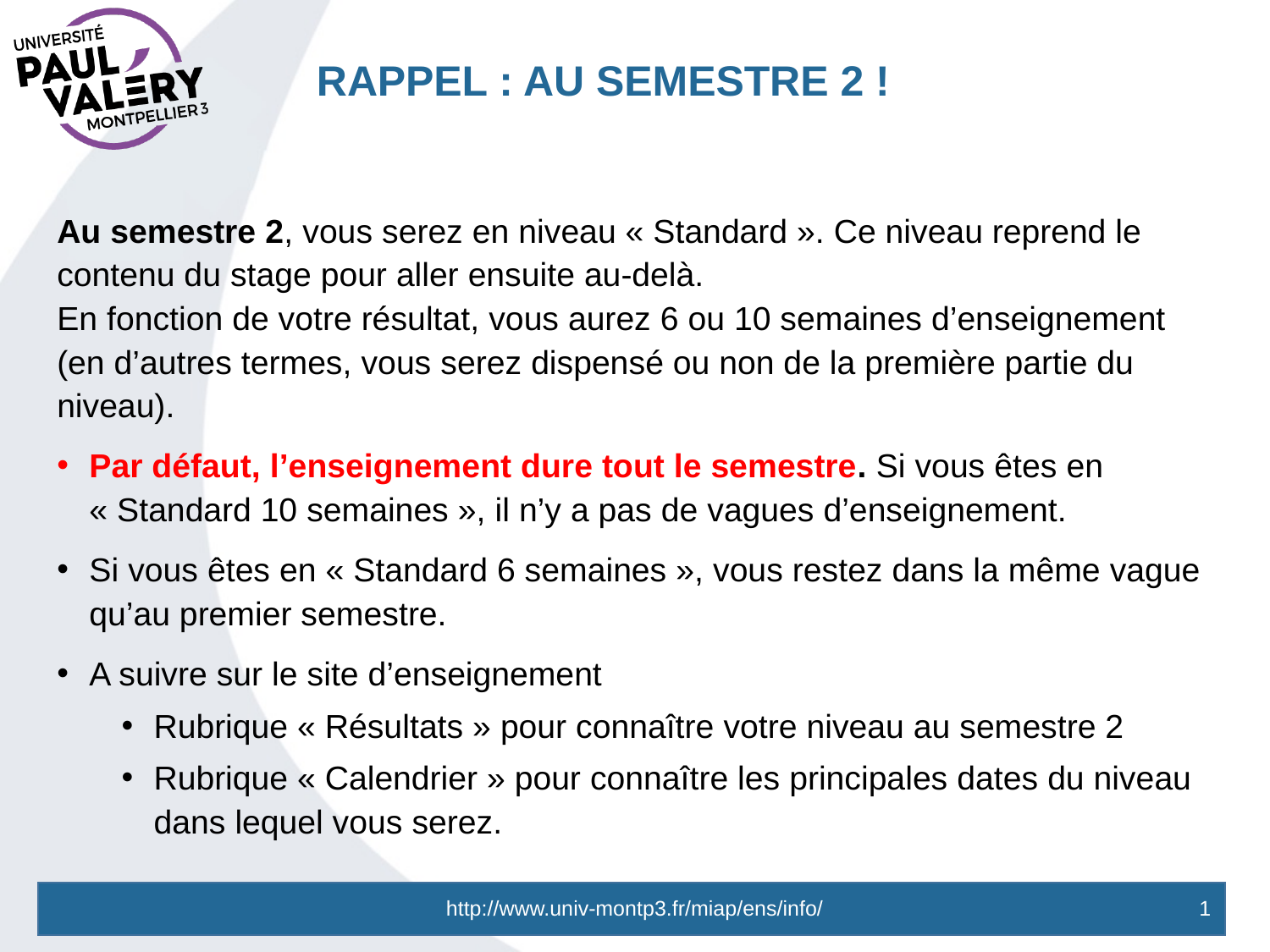

# Rappel : au semestre 2 !
Au semestre 2, vous serez en niveau « Standard ». Ce niveau reprend le contenu du stage pour aller ensuite au-delà.
En fonction de votre résultat, vous aurez 6 ou 10 semaines d’enseignement (en d’autres termes, vous serez dispensé ou non de la première partie du niveau).
Par défaut, l’enseignement dure tout le semestre. Si vous êtes en « Standard 10 semaines », il n’y a pas de vagues d’enseignement.
Si vous êtes en « Standard 6 semaines », vous restez dans la même vague qu’au premier semestre.
A suivre sur le site d’enseignement
Rubrique « Résultats » pour connaître votre niveau au semestre 2
Rubrique « Calendrier » pour connaître les principales dates du niveau dans lequel vous serez.
http://www.univ-montp3.fr/miap/ens/info/
1